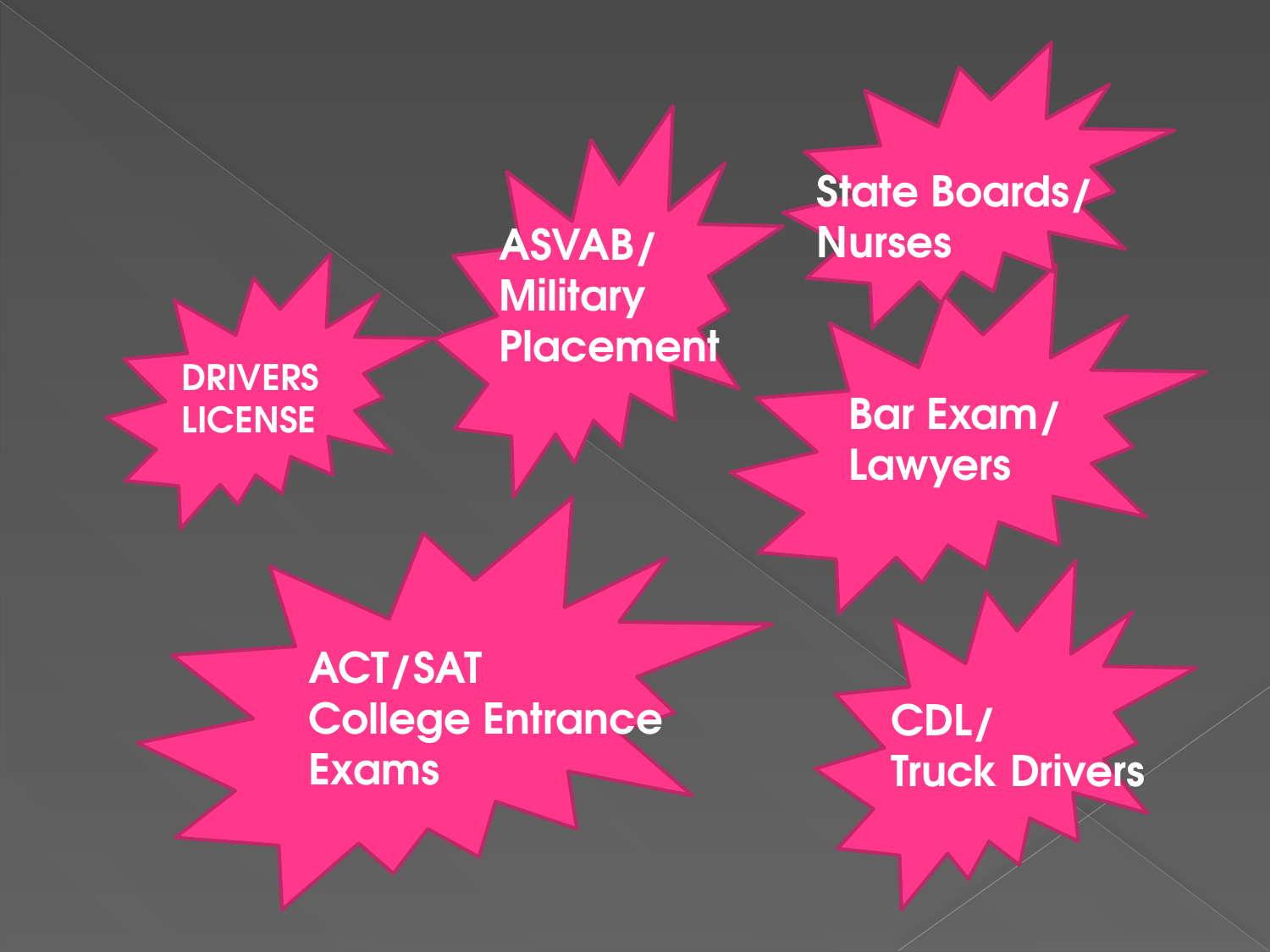

State Boards/
Nurses
ASVAB/
Military
Placement

DRIVERS LICENSE
Bar Exam/
Lawyers

ACT/SAT
College Entrance
Exams
CDL/
Truck Drivers